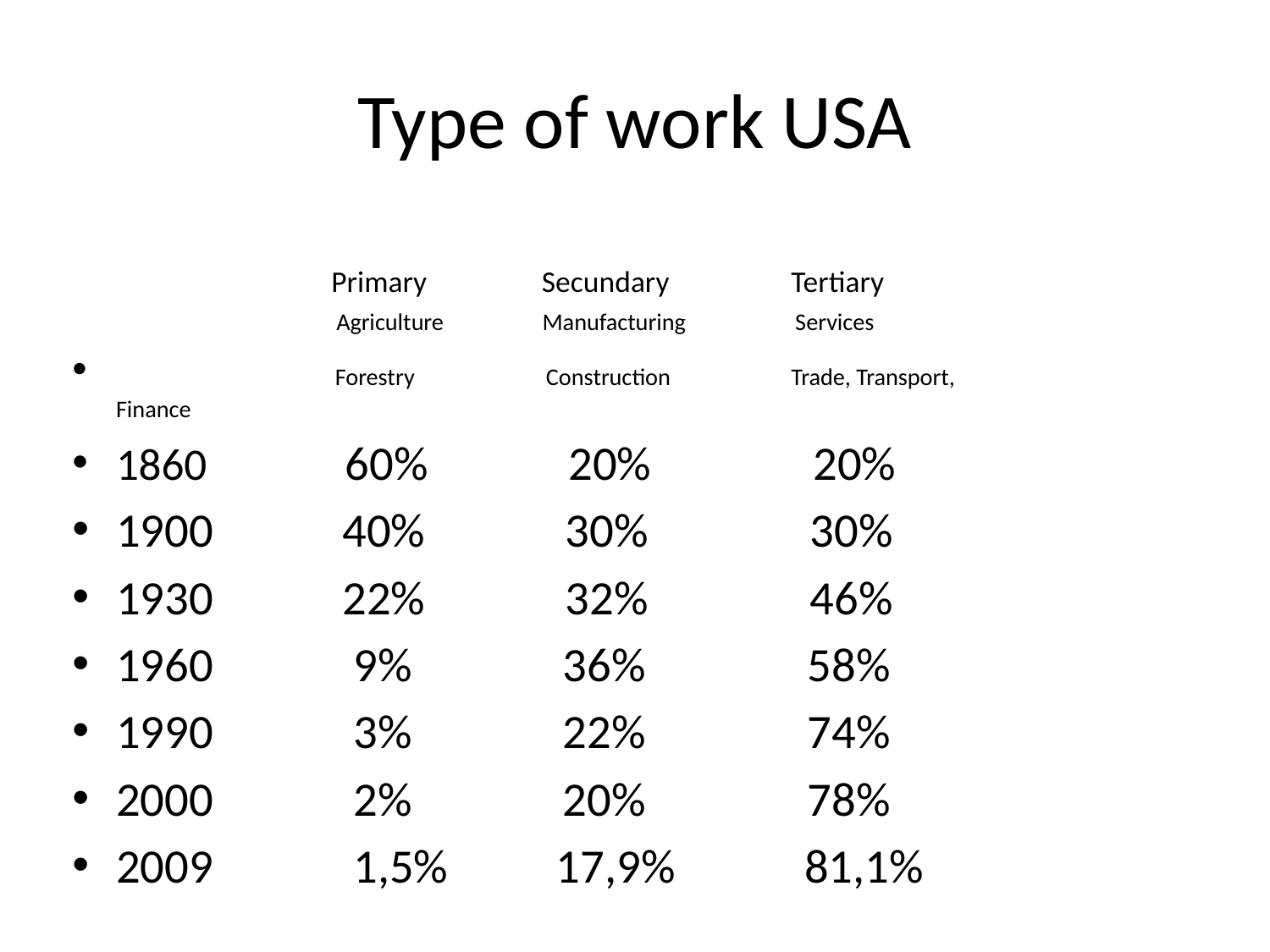

# Type of work USA
                        Primary                 Secundary                  Tertiary
                                                Agriculture                  Manufacturing                    Services
                       Forestry                        Construction                      Trade, Transport,                    						              Finance
1860             60%             20%               20%
1900            40%             30%               30%
1930            22%             32%               46%
1960             9%              36%               58%
1990             3%              22%               74%
2000             2%              20%               78%
2009             1,5%          17,9%            81,1%